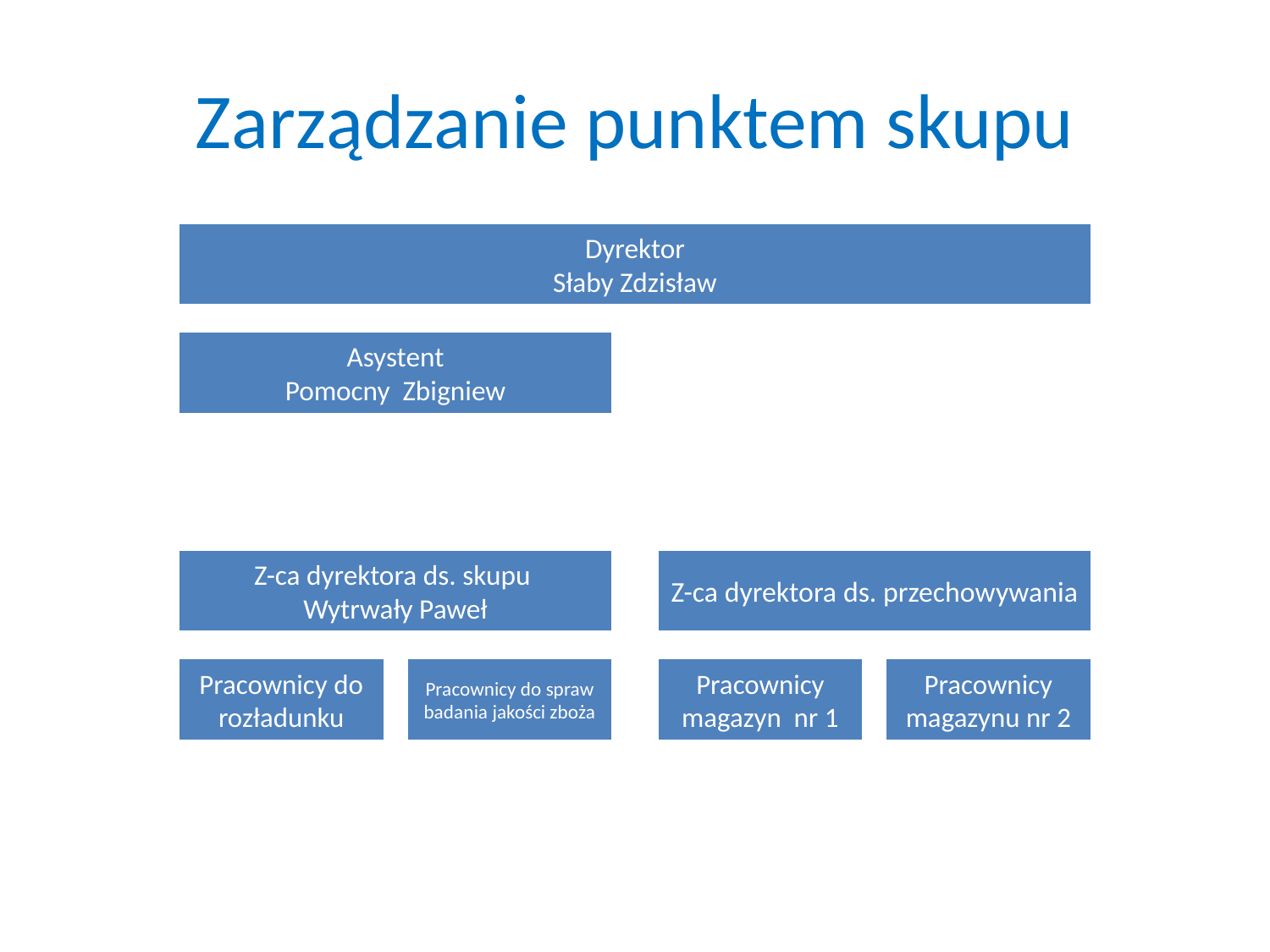

# Zarządzanie punktem skupu
Dyrektor
Słaby Zdzisław
Asystent
Pomocny  Zbigniew
Z-ca dyrektora ds. skupu
Wytrwały Paweł
Z-ca dyrektora ds. przechowywania
Pracownicy do rozładunku
Pracownicy do spraw badania jakości zboża
Pracownicy magazyn  nr 1
Pracownicy magazynu nr 2